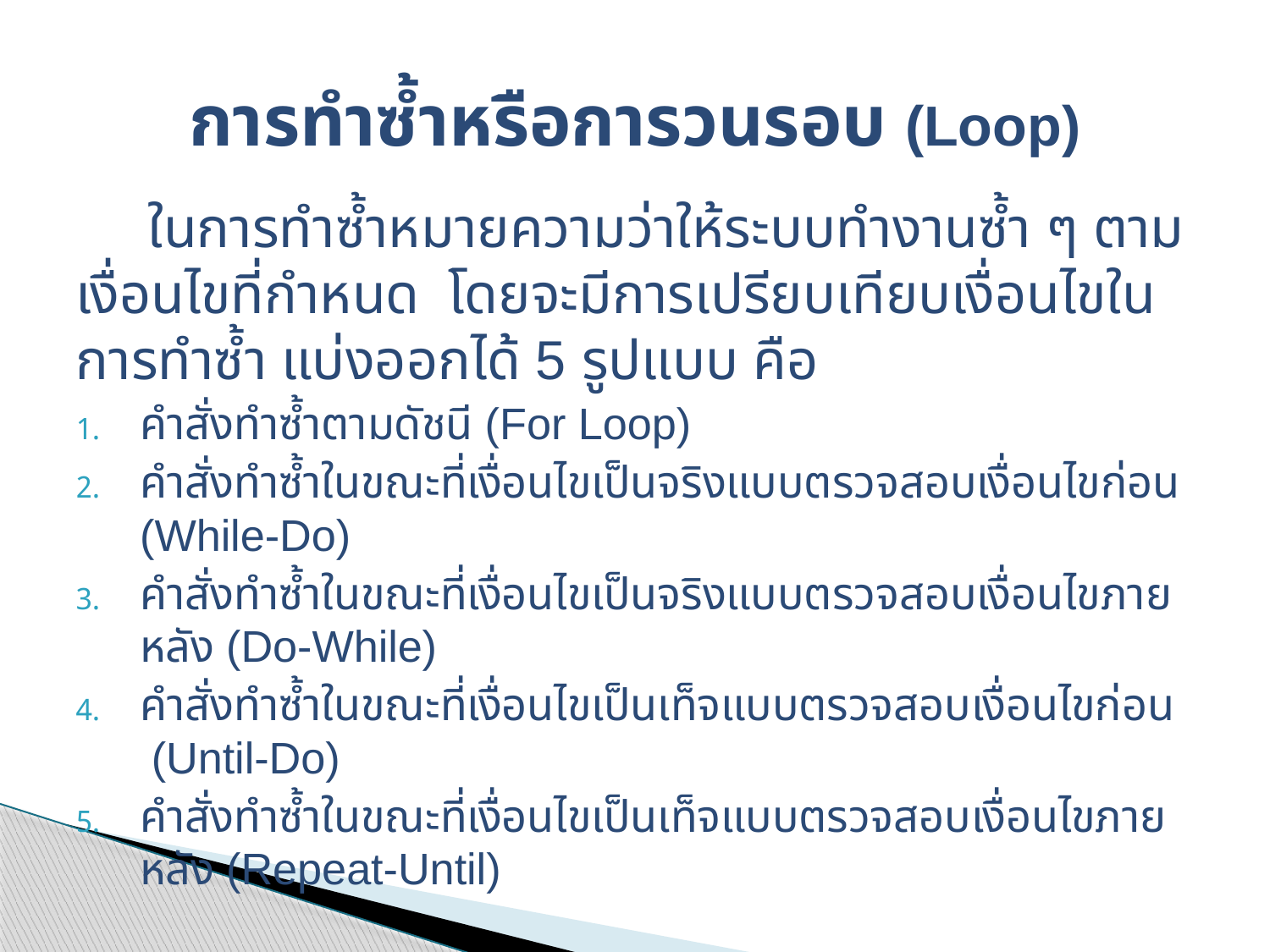

# การทำซ้ำหรือการวนรอบ (Loop)
     ในการทำซ้ำหมายความว่าให้ระบบทำงานซ้ำ ๆ ตามเงื่อนไขที่กำหนด  โดยจะมีการเปรียบเทียบเงื่อนไขในการทำซ้ำ แบ่งออกได้ 5 รูปแบบ คือ
คำสั่งทำซ้ำตามดัชนี (For Loop)
คำสั่งทำซ้ำในขณะที่เงื่อนไขเป็นจริงแบบตรวจสอบเงื่อนไขก่อน (While-Do)
คำสั่งทำซ้ำในขณะที่เงื่อนไขเป็นจริงแบบตรวจสอบเงื่อนไขภายหลัง (Do-While)
คำสั่งทำซ้ำในขณะที่เงื่อนไขเป็นเท็จแบบตรวจสอบเงื่อนไขก่อน (Until-Do)
คำสั่งทำซ้ำในขณะที่เงื่อนไขเป็นเท็จแบบตรวจสอบเงื่อนไขภายหลัง (Repeat-Until)